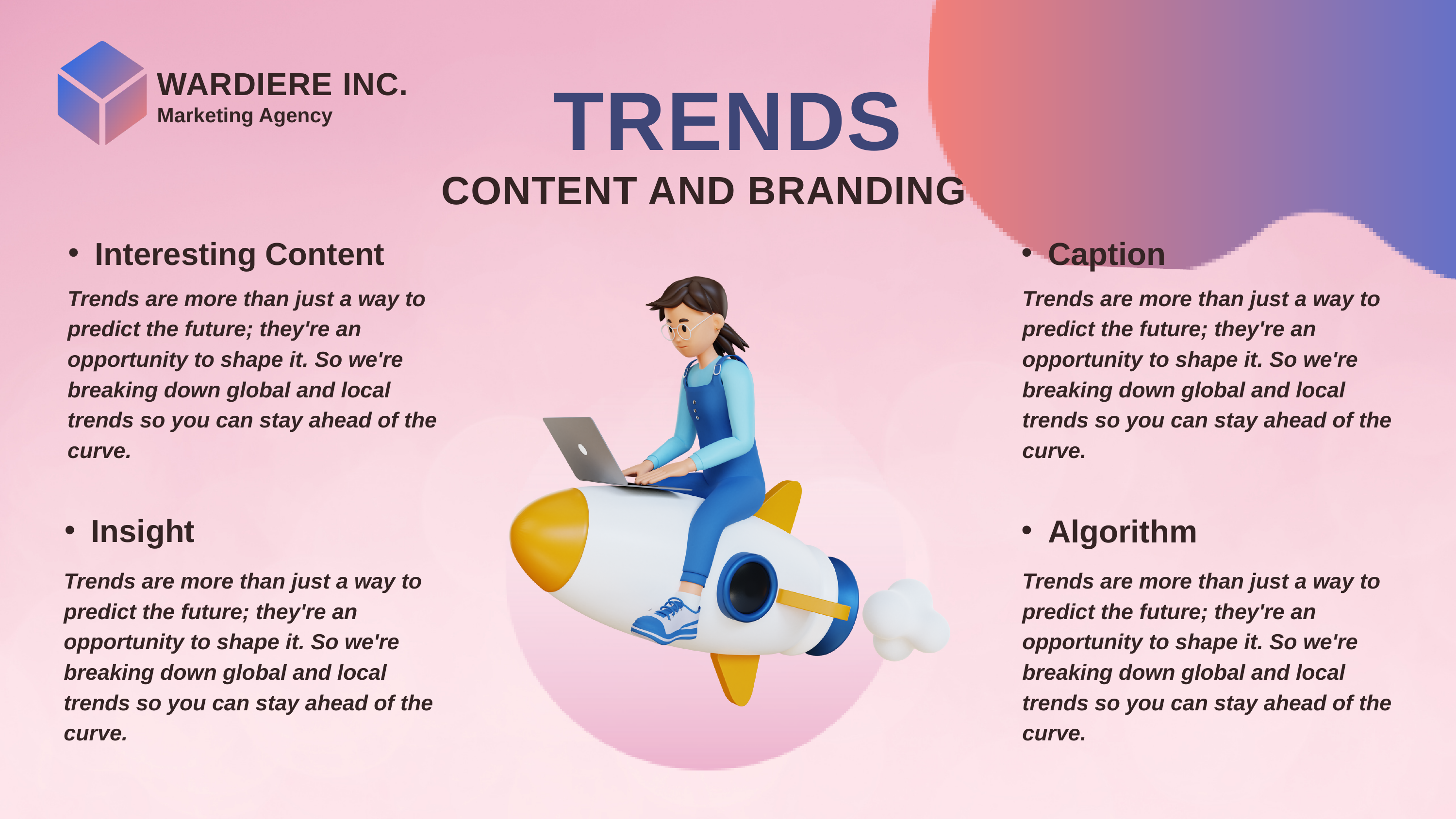

TRENDS
WARDIERE INC.
Marketing Agency
CONTENT AND BRANDING
Interesting Content
Caption

Trends are more than just a way to predict the future; they're an opportunity to shape it. So we're breaking down global and local trends so you can stay ahead of the curve.
Trends are more than just a way to predict the future; they're an opportunity to shape it. So we're breaking down global and local trends so you can stay ahead of the curve.

Insight
Algorithm
Trends are more than just a way to predict the future; they're an opportunity to shape it. So we're breaking down global and local trends so you can stay ahead of the curve.
Trends are more than just a way to predict the future; they're an opportunity to shape it. So we're breaking down global and local trends so you can stay ahead of the curve.